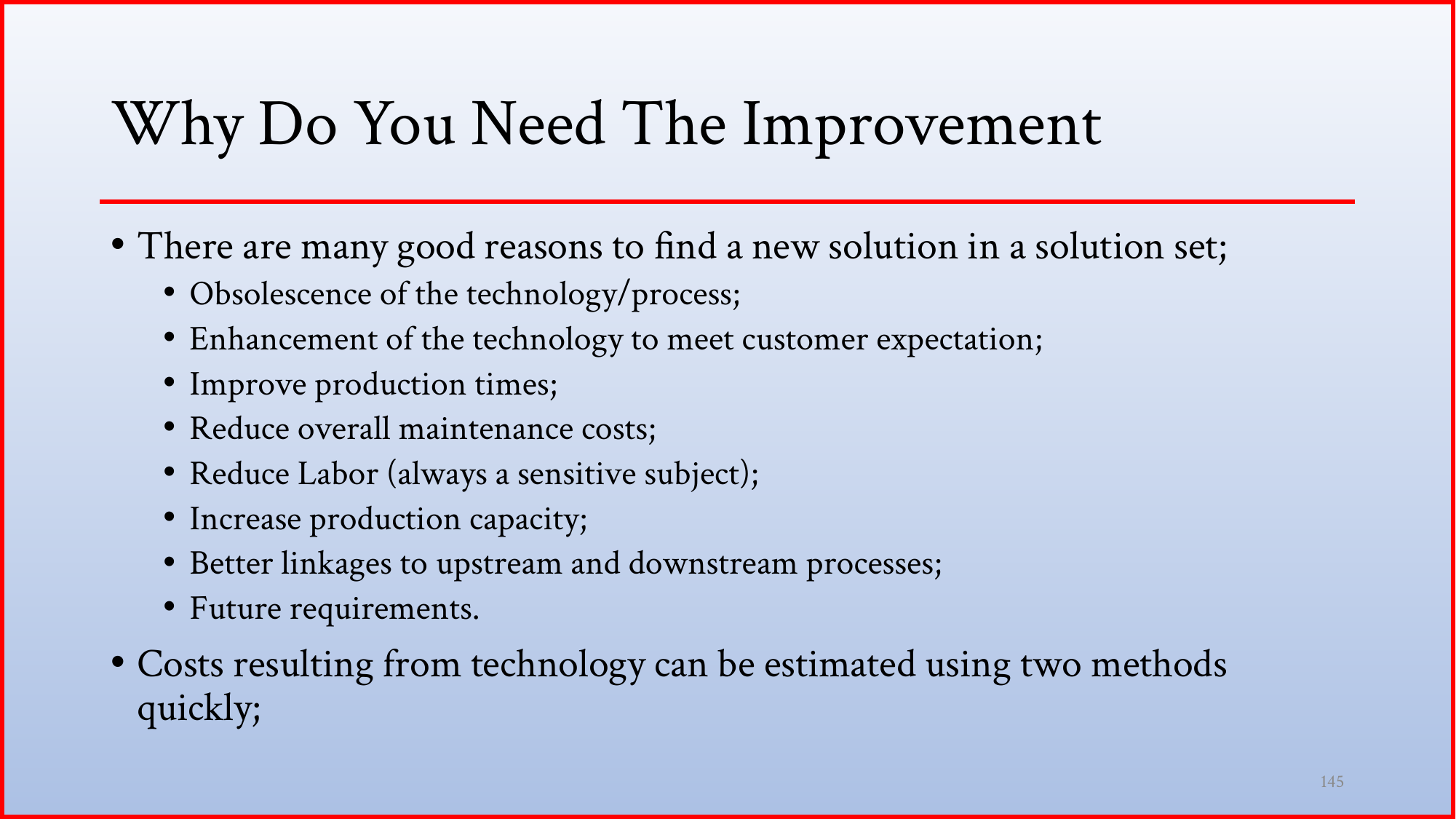

# Why Do You Need The Improvement
There are many good reasons to find a new solution in a solution set;
Obsolescence of the technology/process;
Enhancement of the technology to meet customer expectation;
Improve production times;
Reduce overall maintenance costs;
Reduce Labor (always a sensitive subject);
Increase production capacity;
Better linkages to upstream and downstream processes;
Future requirements.
Costs resulting from technology can be estimated using two methods quickly;

145